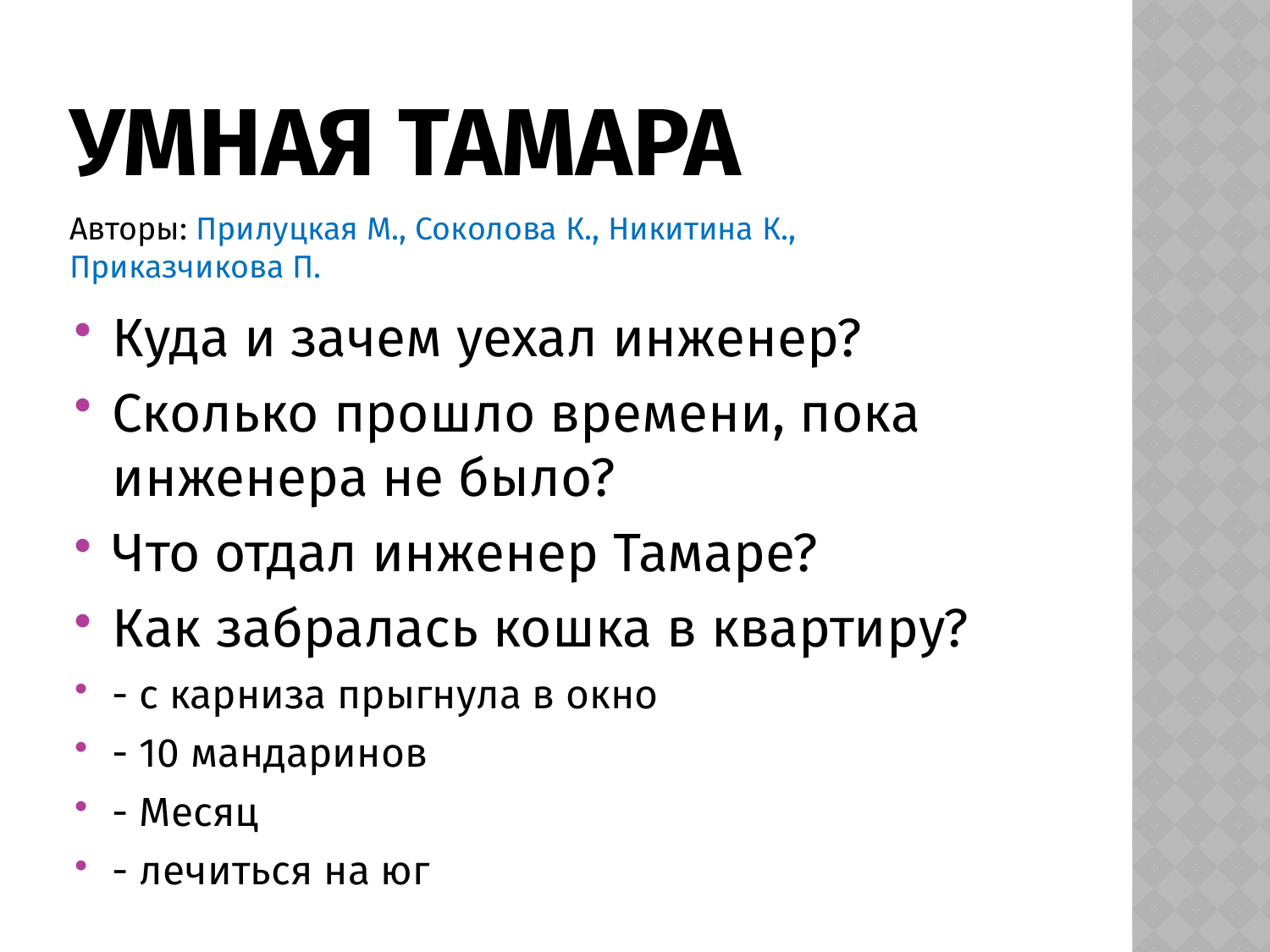

# УМНАЯ ТАМАРА
Авторы: Прилуцкая М., Соколова К., Никитина К., Приказчикова П.
Куда и зачем уехал инженер?
Сколько прошло времени, пока инженера не было?
Что отдал инженер Тамаре?
Как забралась кошка в квартиру?
- с карниза прыгнула в окно
- 10 мандаринов
- Месяц
- лечиться на юг